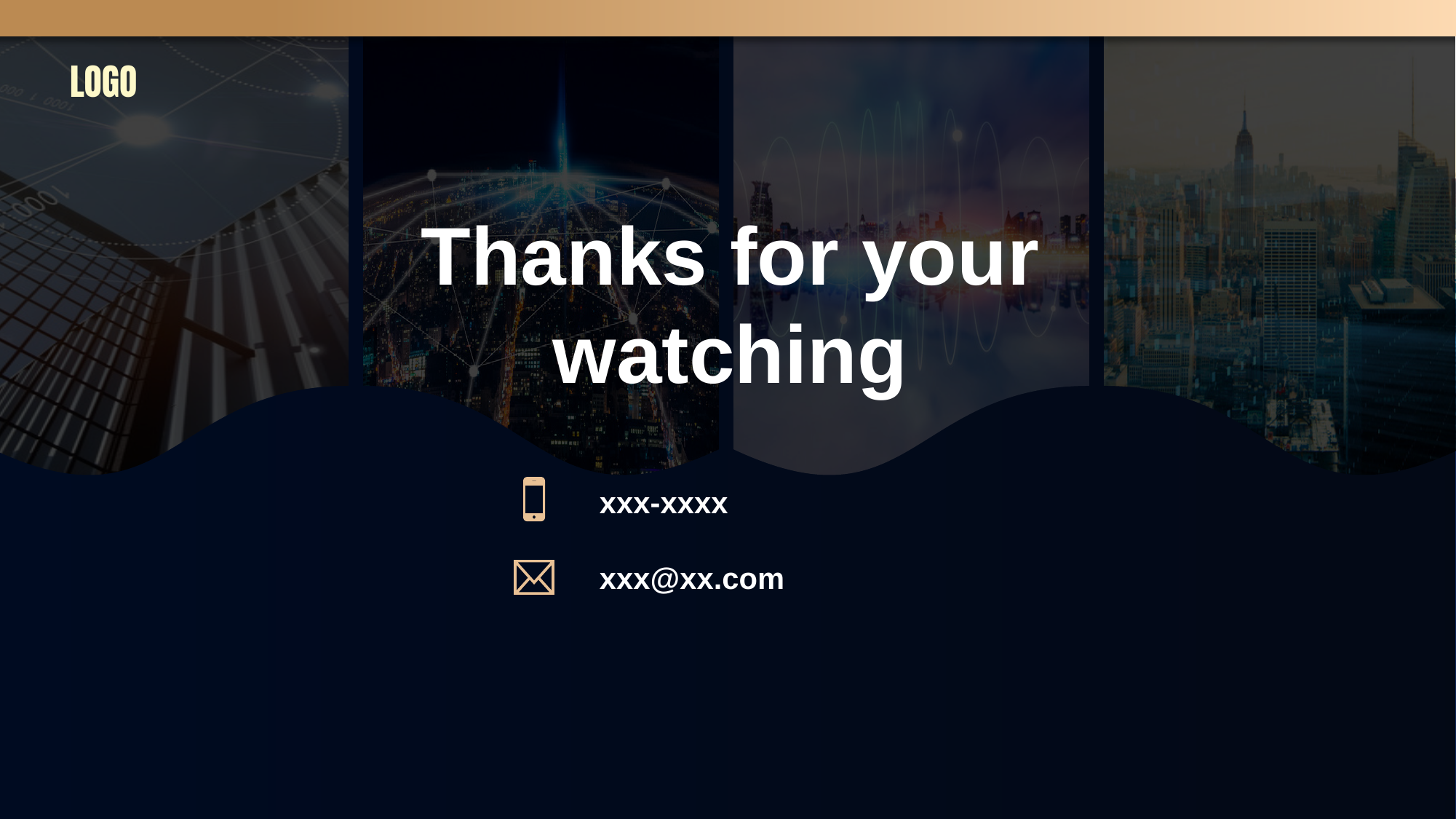

LOGO
Thanks for your watching

xxx-xxxx
xxx@xx.com